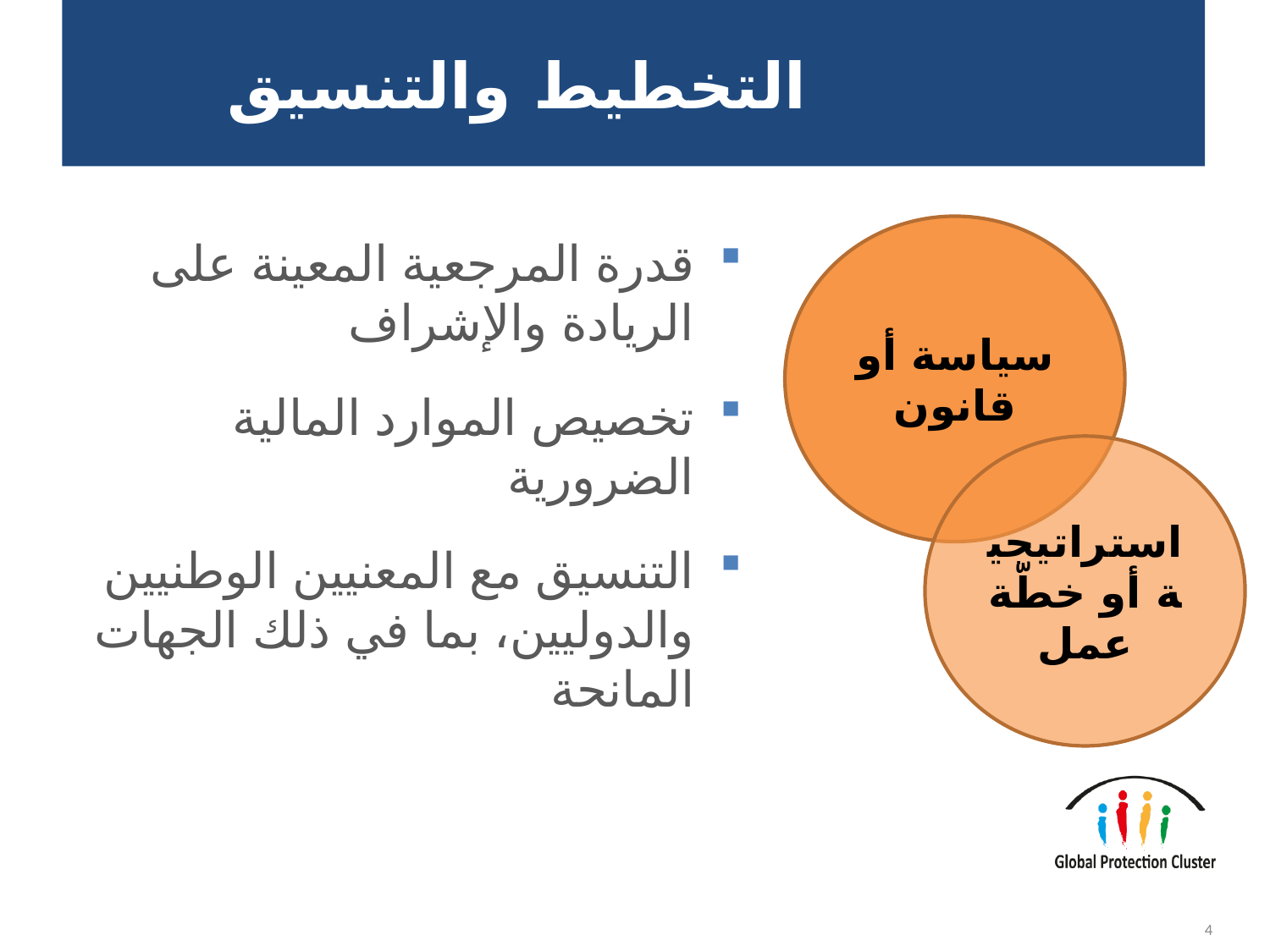

# التخطيط والتنسيق
سياسة أو قانون
قدرة المرجعية المعينة على الريادة والإشراف
تخصيص الموارد المالية الضرورية
التنسيق مع المعنيين الوطنيين والدوليين، بما في ذلك الجهات المانحة
استراتيجية أو خطّة عمل